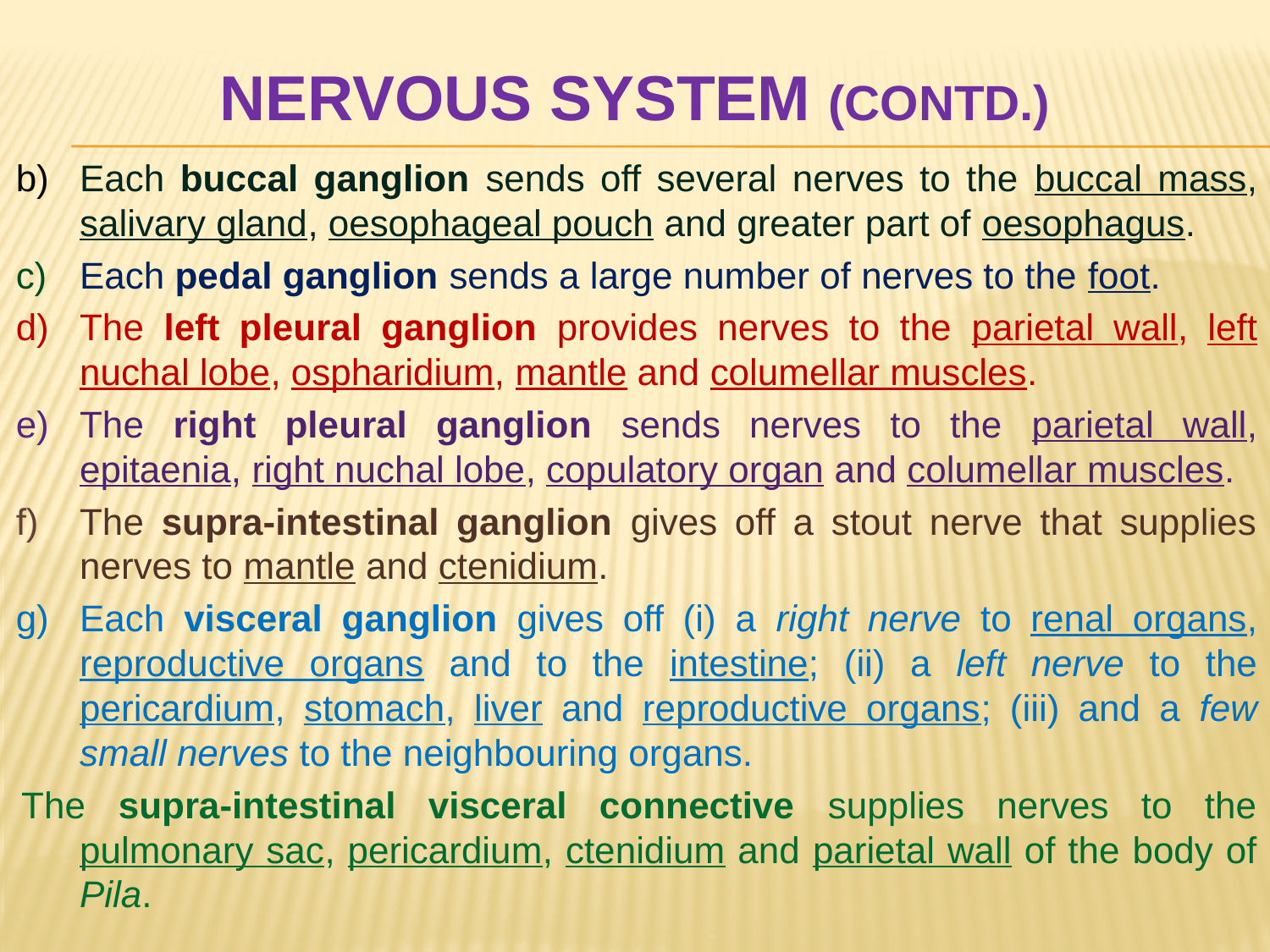

# Nervous System (Contd.)
Each buccal ganglion sends off several nerves to the buccal mass, salivary gland, oesophageal pouch and greater part of oesophagus.
Each pedal ganglion sends a large number of nerves to the foot.
The left pleural ganglion provides nerves to the parietal wall, left nuchal lobe, ospharidium, mantle and columellar muscles.
The right pleural ganglion sends nerves to the parietal wall, epitaenia, right nuchal lobe, copulatory organ and columellar muscles.
The supra-intestinal ganglion gives off a stout nerve that supplies nerves to mantle and ctenidium.
Each visceral ganglion gives off (i) a right nerve to renal organs, reproductive organs and to the intestine; (ii) a left nerve to the pericardium, stomach, liver and reproductive organs; (iii) and a few small nerves to the neighbouring organs.
The supra-intestinal visceral connective supplies nerves to the pulmonary sac, pericardium, ctenidium and parietal wall of the body of Pila.